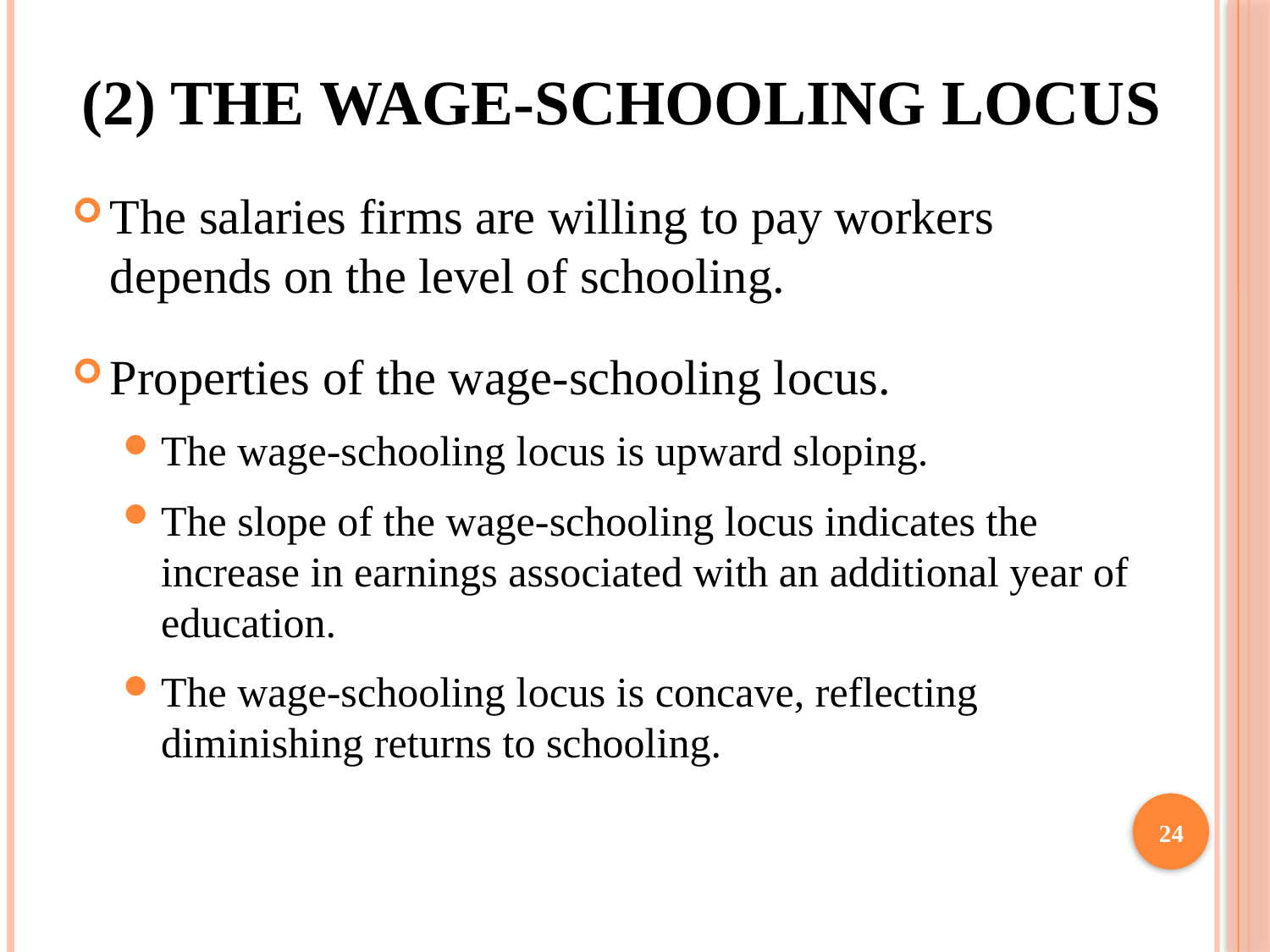

# (2) The Wage-Schooling Locus
The salaries firms are willing to pay workers depends on the level of schooling.
Properties of the wage-schooling locus.
The wage-schooling locus is upward sloping.
The slope of the wage-schooling locus indicates the increase in earnings associated with an additional year of education.
The wage-schooling locus is concave, reflecting diminishing returns to schooling.
24